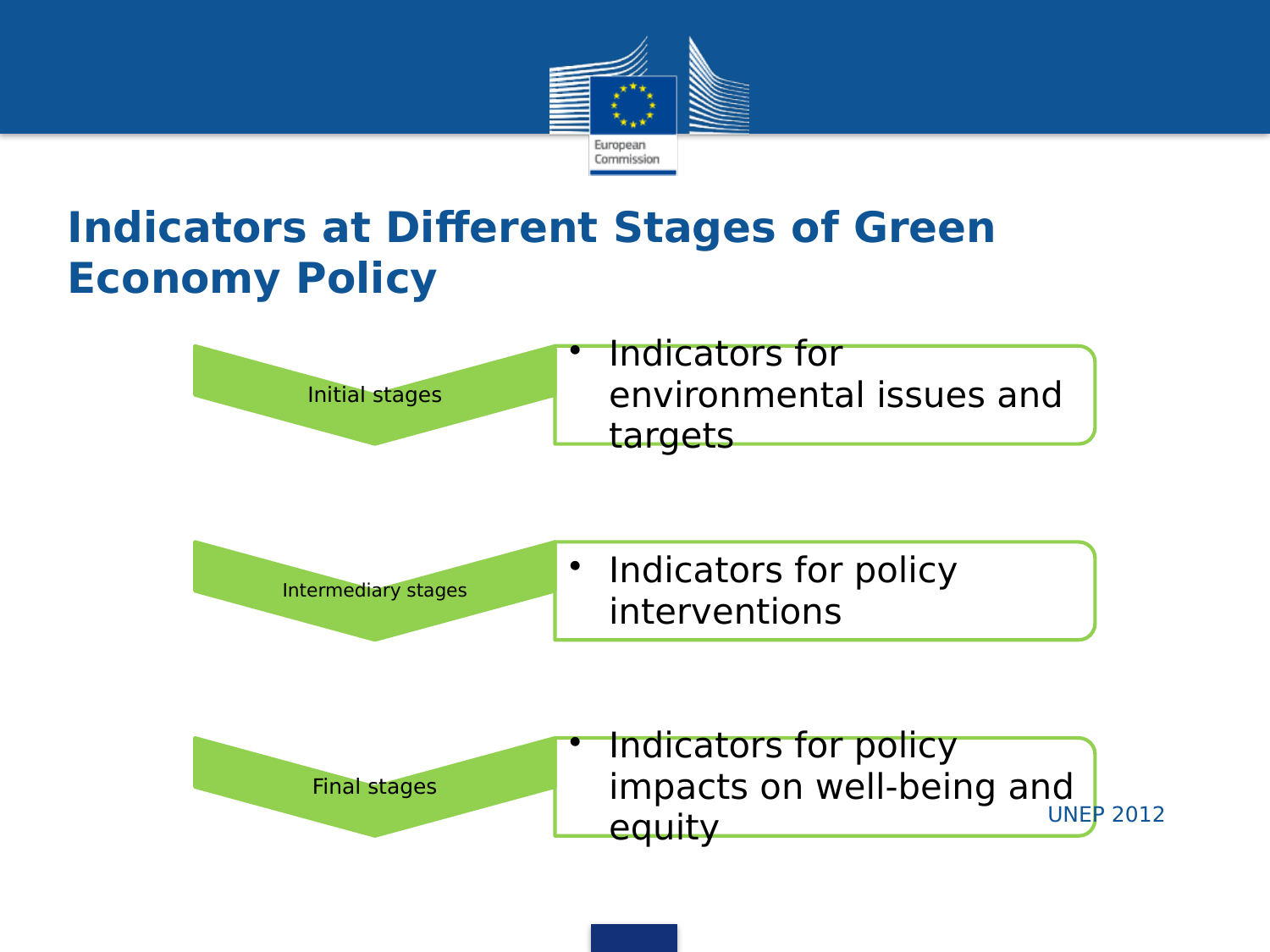

# Indicators at Different Stages of Green Economy Policy
Initial stages
Indicators for environmental issues and targets
Intermediary stages
Indicators for policy interventions
Final stages
UNEP 2012